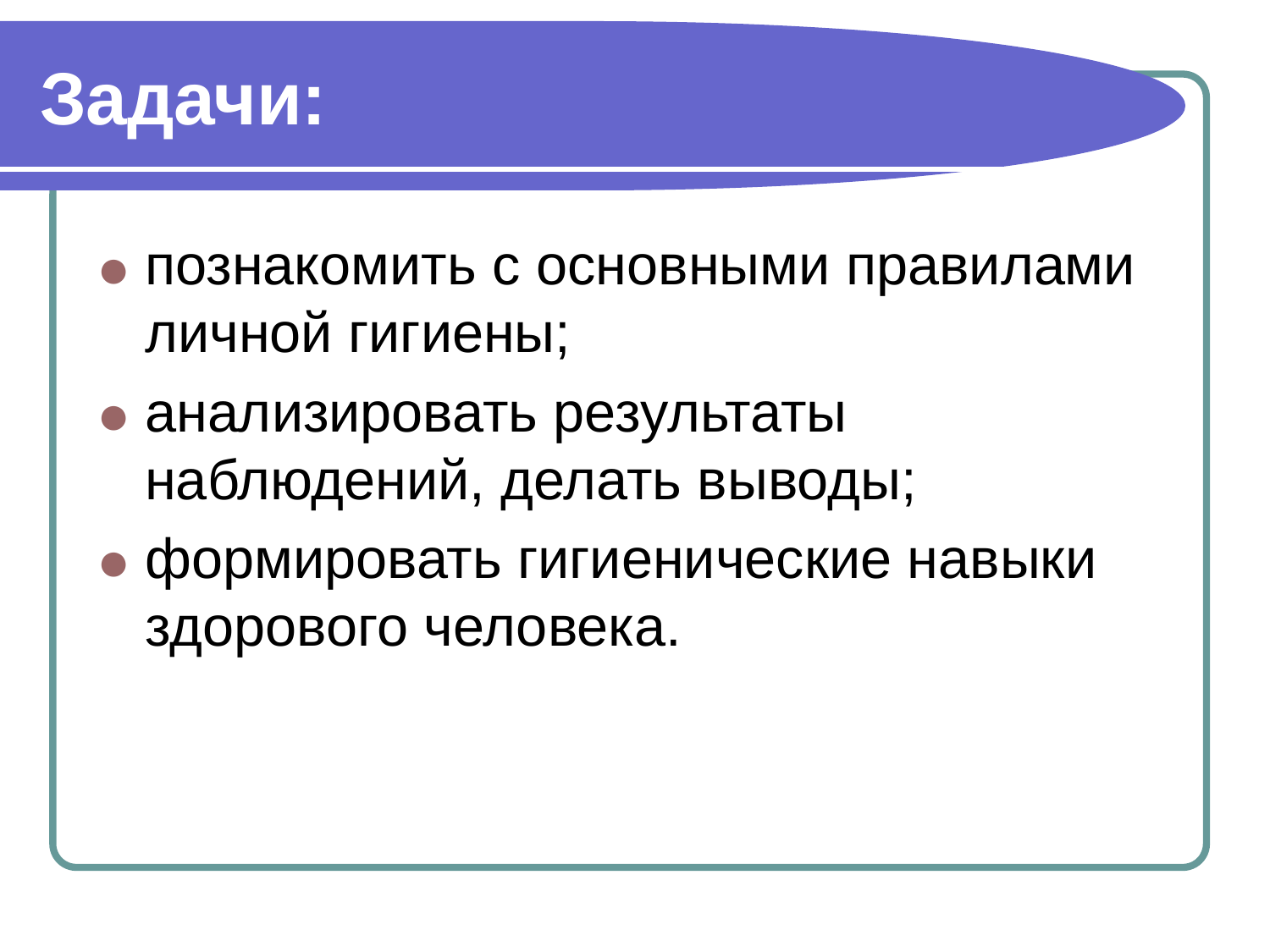

# Задачи:
познакомить с основными правилами личной гигиены;
анализировать результаты наблюдений, делать выводы;
формировать гигиенические навыки здорового человека.